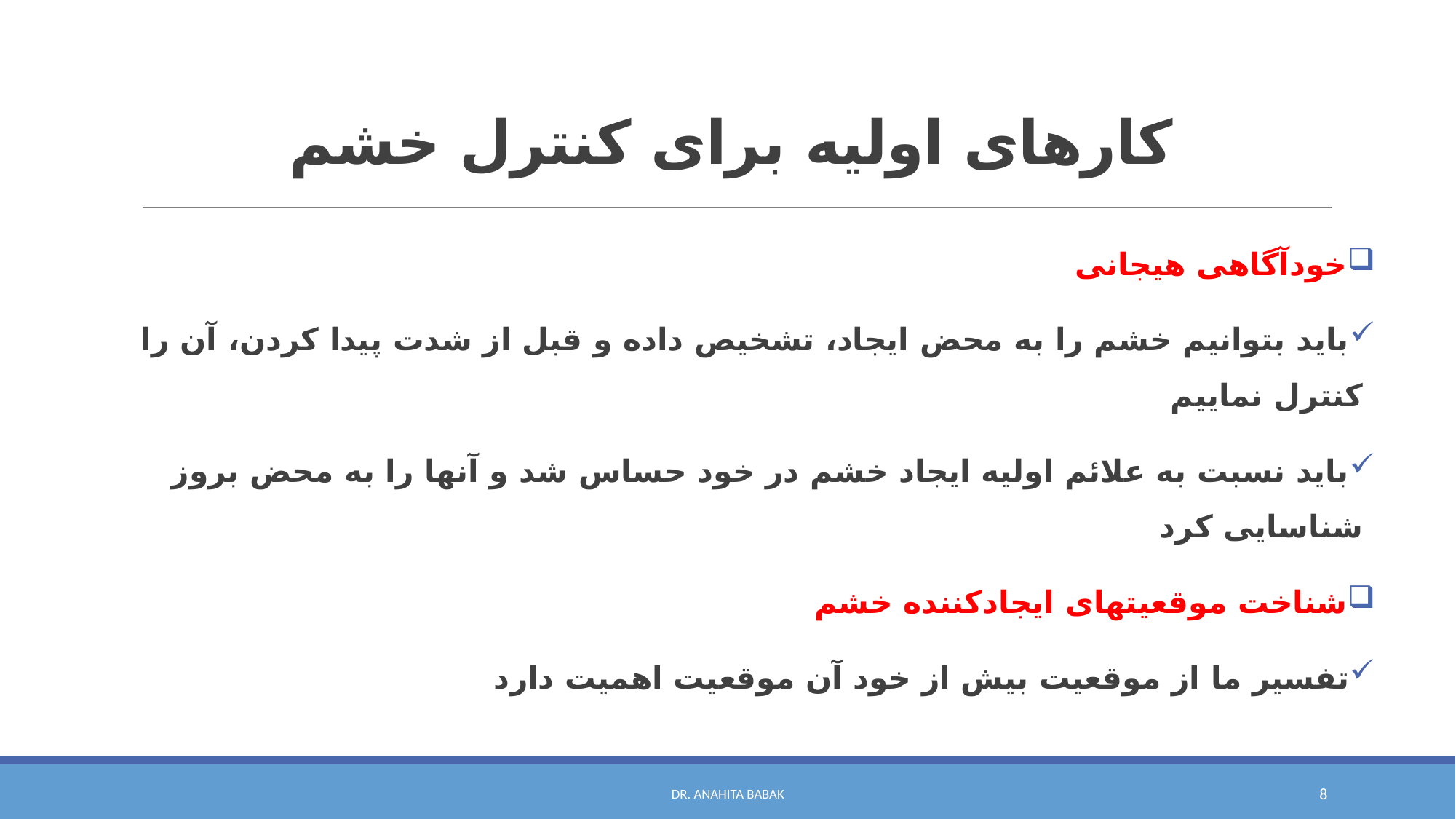

# کارهای اولیه برای کنترل خشم
خودآگاهی هیجانی
باید بتوانیم خشم را به محض ایجاد، تشخیص داده و قبل از شدت پیدا کردن، آن را کنترل نماییم
باید نسبت به علائم اولیه ایجاد خشم در خود حساس شد و آنها را به محض بروز شناسایی کرد
شناخت موقعیتهای ایجادکننده خشم
تفسیر ما از موقعیت بیش از خود آن موقعیت اهمیت دارد

Dr. Anahita Babak
8